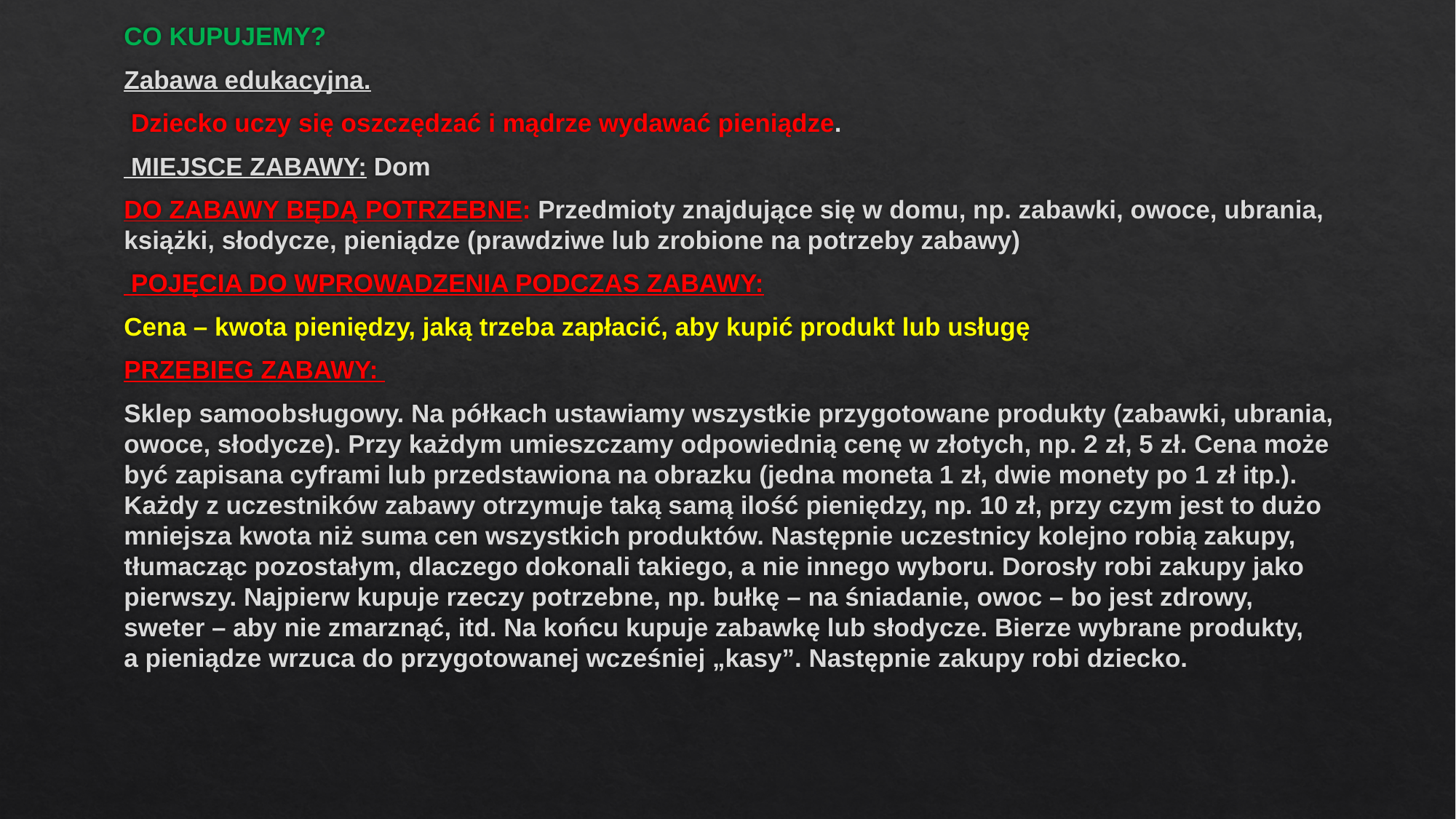

CO KUPUJEMY?
Zabawa edukacyjna.
 Dziecko uczy się oszczędzać i mądrze wydawać pieniądze.
 MIEJSCE ZABAWY: Dom
DO ZABAWY BĘDĄ POTRZEBNE: Przedmioty znajdujące się w domu, np. zabawki, owoce, ubrania, książki, słodycze, pieniądze (prawdziwe lub zrobione na potrzeby zabawy)
 POJĘCIA DO WPROWADZENIA PODCZAS ZABAWY:
Cena – kwota pieniędzy, jaką trzeba zapłacić, aby kupić produkt lub usługę
PRZEBIEG ZABAWY:
Sklep samoobsługowy. Na półkach ustawiamy wszystkie przygotowane produkty (zabawki, ubrania, owoce, słodycze). Przy każdym umieszczamy odpowiednią cenę w złotych, np. 2 zł, 5 zł. Cena może być zapisana cyframi lub przedstawiona na obrazku (jedna moneta 1 zł, dwie monety po 1 zł itp.). Każdy z uczestników zabawy otrzymuje taką samą ilość pieniędzy, np. 10 zł, przy czym jest to dużo mniejsza kwota niż suma cen wszystkich produktów. Następnie uczestnicy kolejno robią zakupy, tłumacząc pozostałym, dlaczego dokonali takiego, a nie innego wyboru. Dorosły robi zakupy jako pierwszy. Najpierw kupuje rzeczy potrzebne, np. bułkę – na śniadanie, owoc – bo jest zdrowy, sweter – aby nie zmarznąć, itd. Na końcu kupuje zabawkę lub słodycze. Bierze wybrane produkty, a pieniądze wrzuca do przygotowanej wcześniej „kasy”. Następnie zakupy robi dziecko.

#